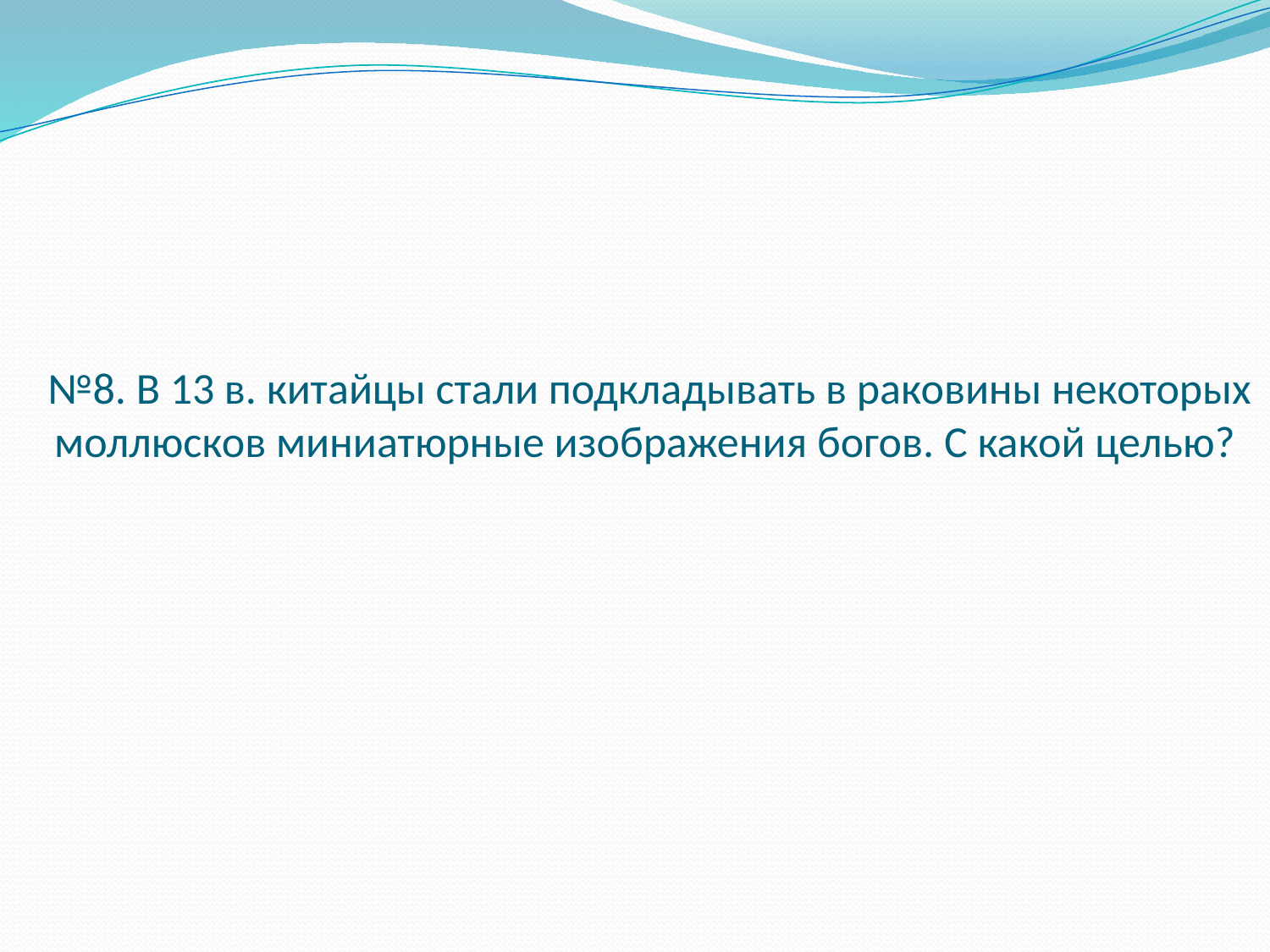

# №8. В 13 в. китайцы стали подкладывать в раковины некоторых моллюсков миниатюрные изображения богов. С какой целью?